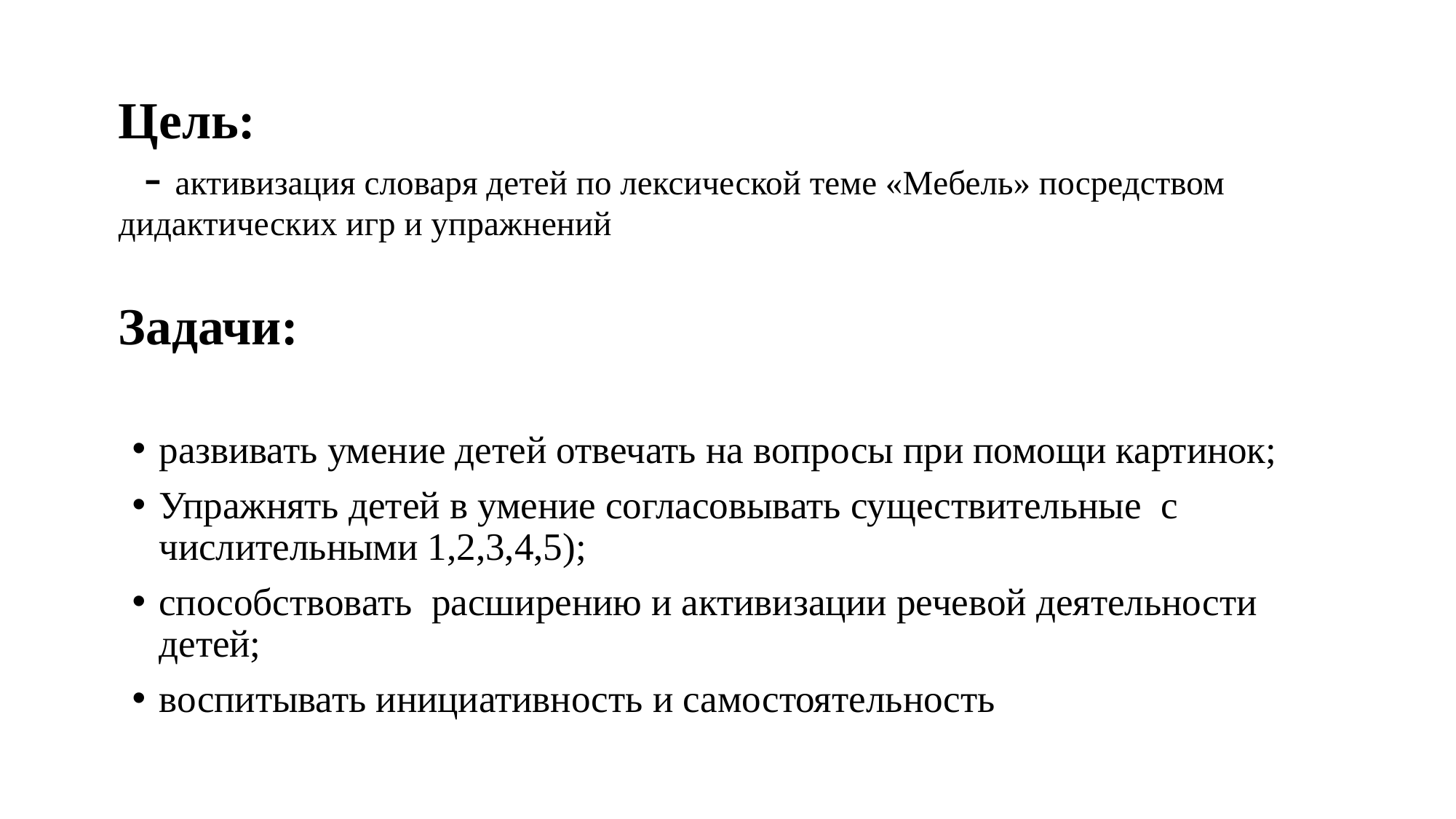

# Цель: - активизация словаря детей по лексической теме «Мебель» посредством дидактических игр и упражнений Задачи:
развивать умение детей отвечать на вопросы при помощи картинок;
Упражнять детей в умение согласовывать существительные  с числительными 1,2,3,4,5);
способствовать  расширению и активизации речевой деятельности детей;
воспитывать инициативность и самостоятельность